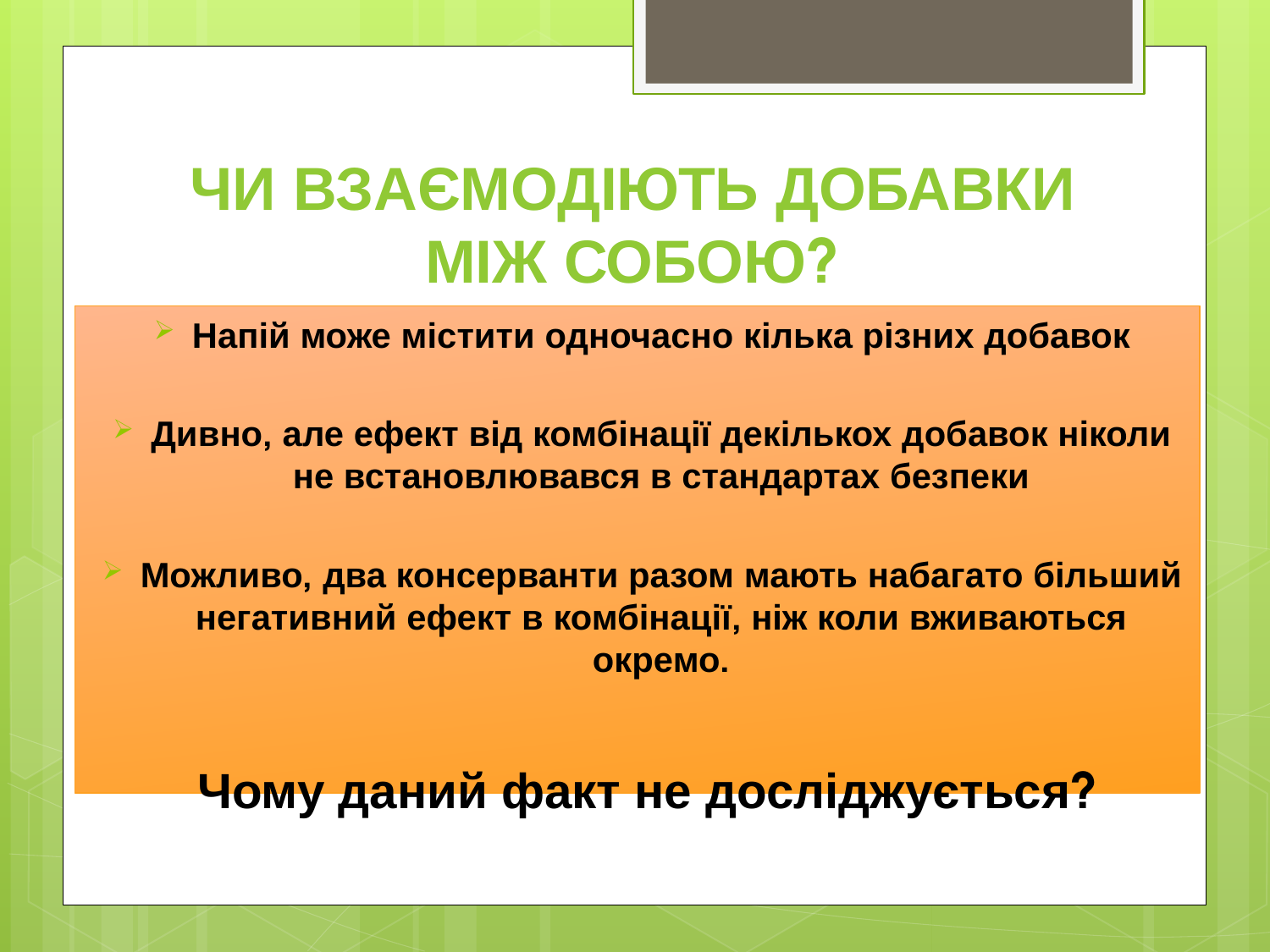

# ЧИ Взаємодіють добавки між собою?
Напій може містити одночасно кілька різних добавок

Дивно, але ефект від комбінації декількох добавок ніколи не встановлювався в стандартах безпеки

Можливо, два консерванти разом мають набагато більший негативний ефект в комбінації, ніж коли вживаються окремо.
Чому даний факт не досліджується?